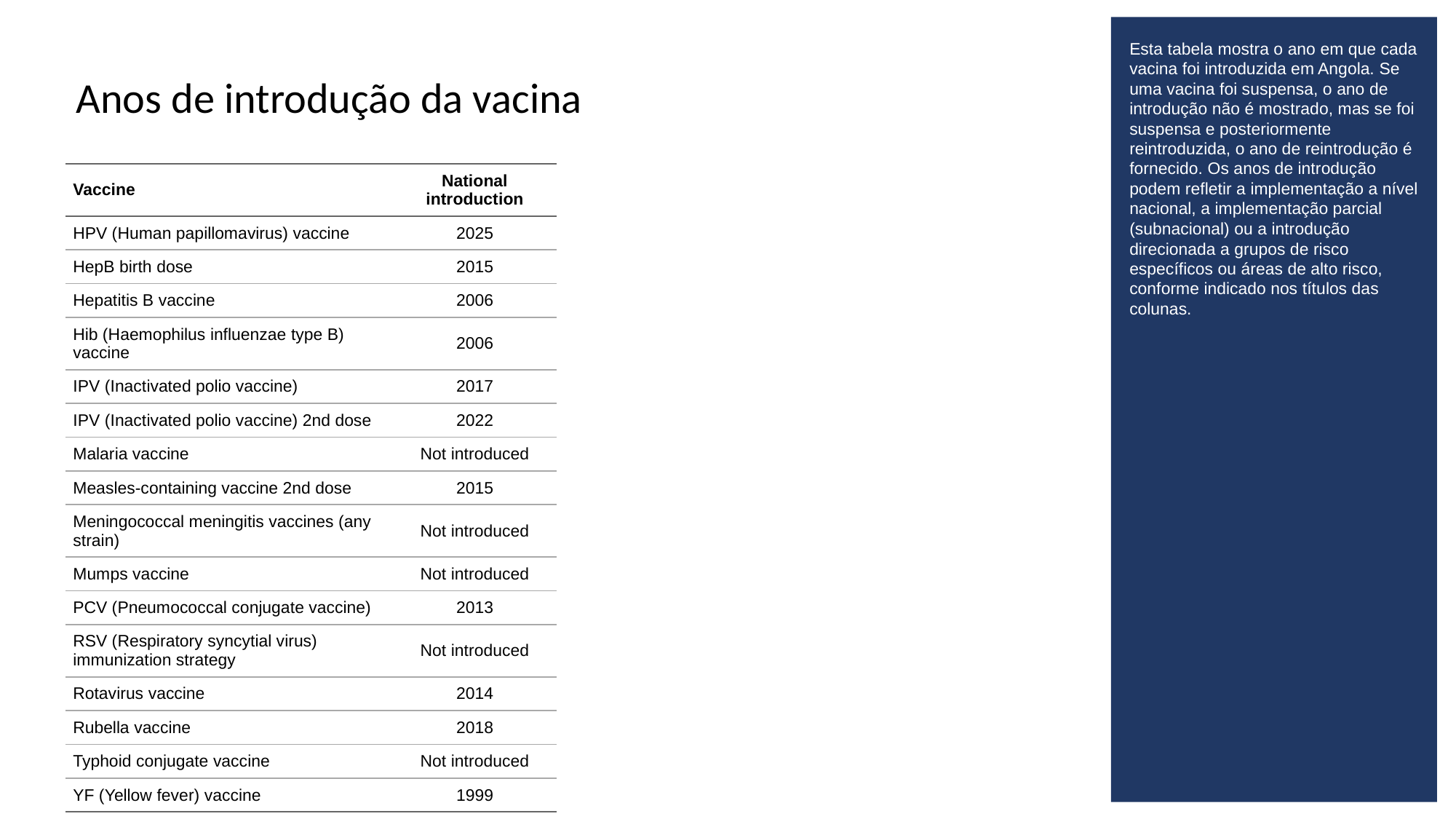

Esta tabela mostra o ano em que cada vacina foi introduzida em Angola. Se uma vacina foi suspensa, o ano de introdução não é mostrado, mas se foi suspensa e posteriormente reintroduzida, o ano de reintrodução é fornecido. Os anos de introdução podem refletir a implementação a nível nacional, a implementação parcial (subnacional) ou a introdução direcionada a grupos de risco específicos ou áreas de alto risco, conforme indicado nos títulos das colunas.
# Anos de introdução da vacina
| Vaccine | National introduction |
| --- | --- |
| HPV (Human papillomavirus) vaccine | 2025 |
| HepB birth dose | 2015 |
| Hepatitis B vaccine | 2006 |
| Hib (Haemophilus influenzae type B) vaccine | 2006 |
| IPV (Inactivated polio vaccine) | 2017 |
| IPV (Inactivated polio vaccine) 2nd dose | 2022 |
| Malaria vaccine | Not introduced |
| Measles-containing vaccine 2nd dose | 2015 |
| Meningococcal meningitis vaccines (any strain) | Not introduced |
| Mumps vaccine | Not introduced |
| PCV (Pneumococcal conjugate vaccine) | 2013 |
| RSV (Respiratory syncytial virus) immunization strategy | Not introduced |
| Rotavirus vaccine | 2014 |
| Rubella vaccine | 2018 |
| Typhoid conjugate vaccine | Not introduced |
| YF (Yellow fever) vaccine | 1999 |